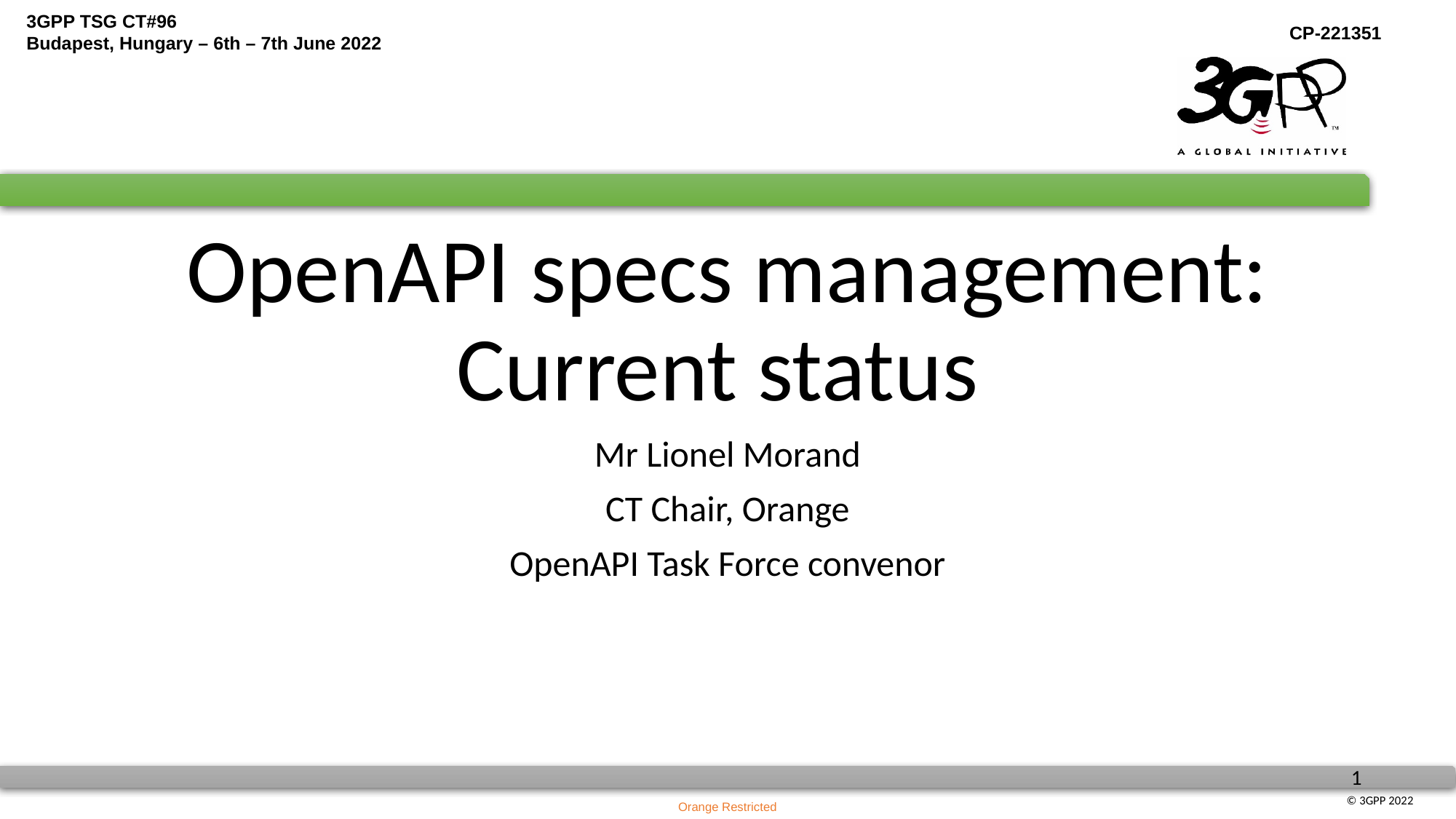

# OpenAPI specs management: Current status
Mr Lionel Morand
CT Chair, Orange
OpenAPI Task Force convenor